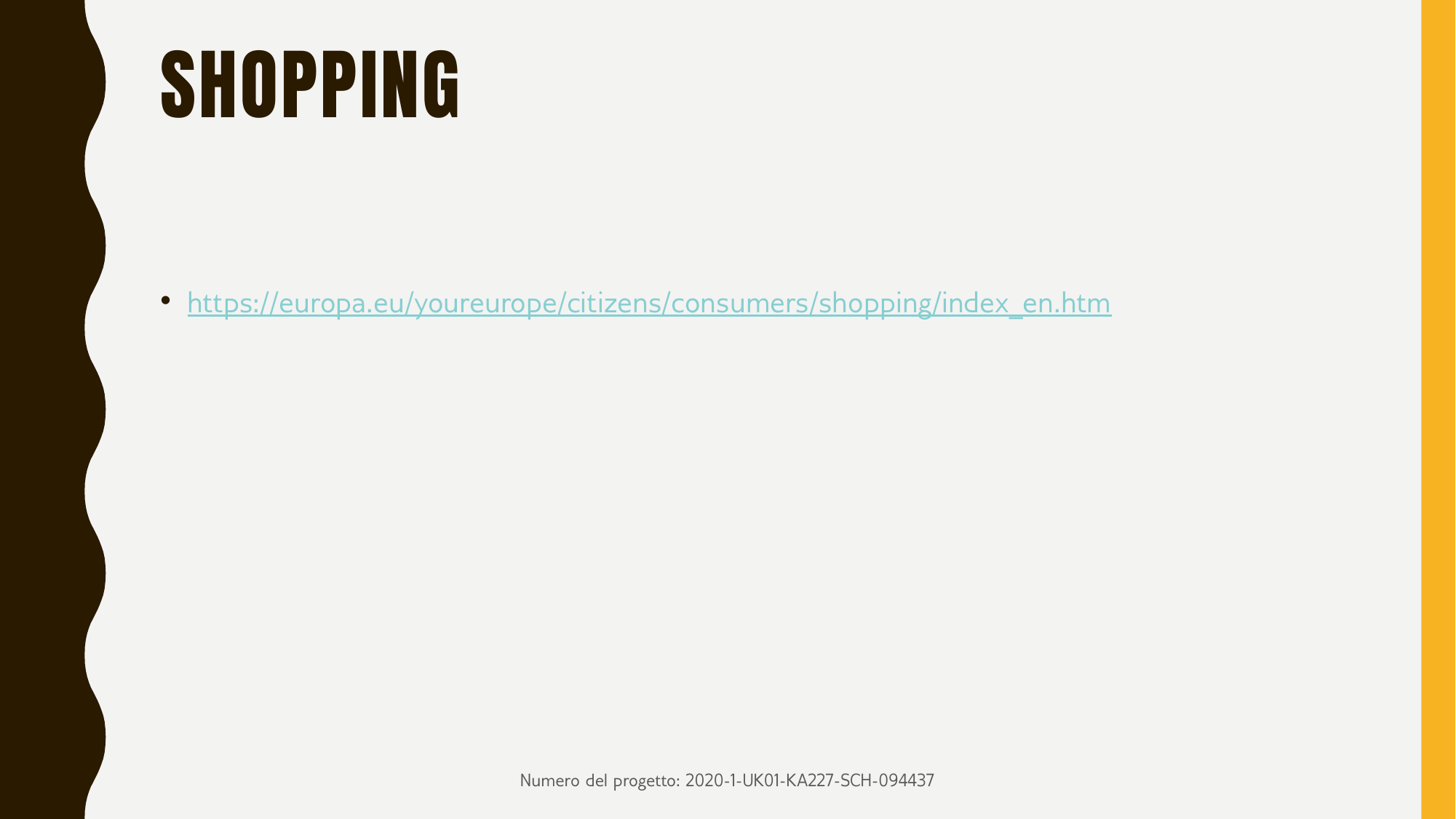

# SHOPPING
https://europa.eu/youreurope/citizens/consumers/shopping/index_en.htm

Numero del progetto: 2020-1-UK01-KA227-SCH-094437